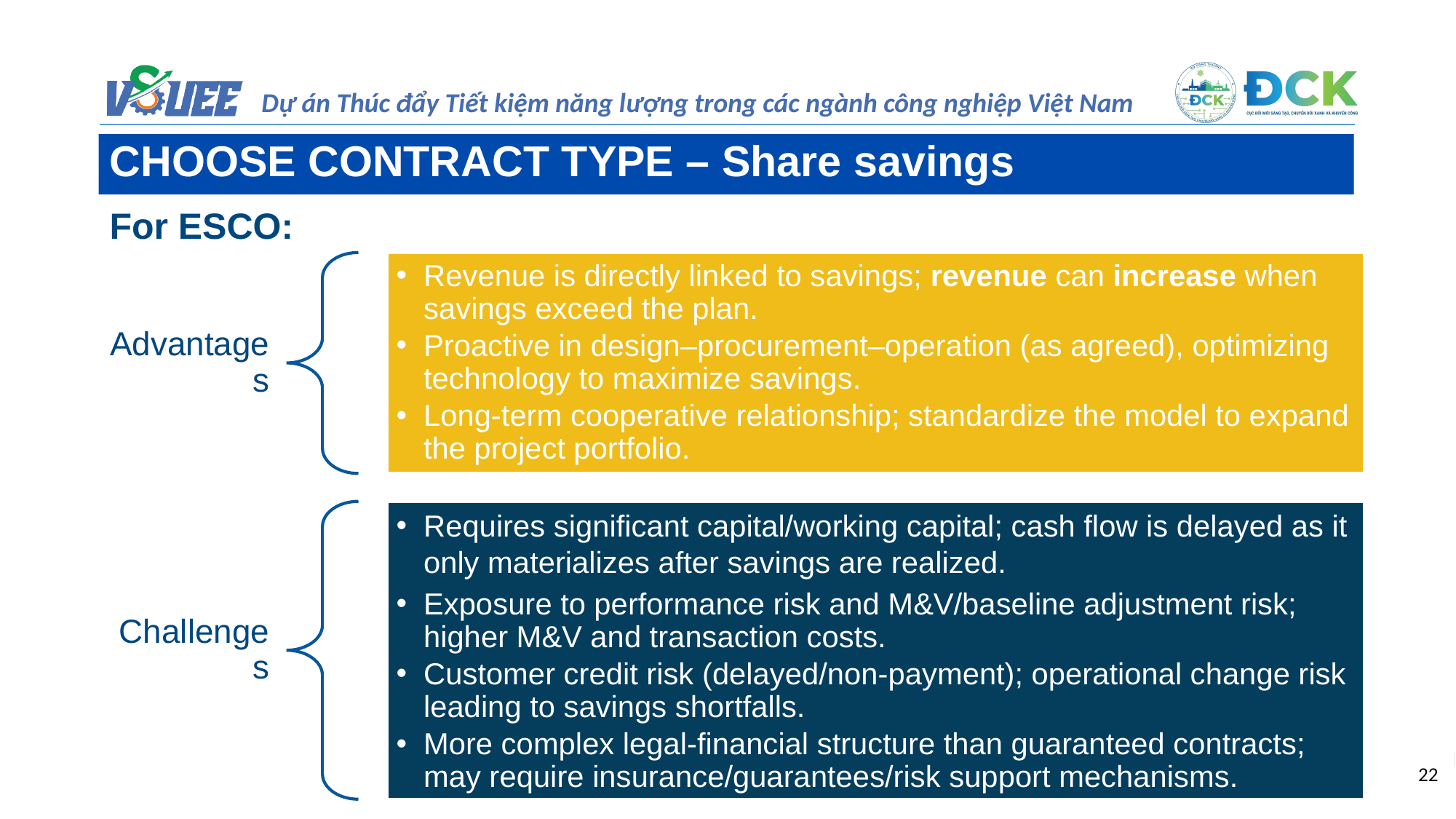

CHOOSE CONTRACT TYPE – Share savings
For ESCO:

Revenue is directly linked to savings; revenue can increase when savings exceed the plan.
Proactive in design–procurement–operation (as agreed), optimizing technology to maximize savings.
Long-term cooperative relationship; standardize the model to expand the project portfolio.
Advantages

Requires significant capital/working capital; cash flow is delayed as it only materializes after savings are realized.
Exposure to performance risk and M&V/baseline adjustment risk; higher M&V and transaction costs.
Customer credit risk (delayed/non-payment); operational change risk leading to savings shortfalls.
More complex legal-financial structure than guaranteed contracts; may require insurance/guarantees/risk support mechanisms.
Challenges

22